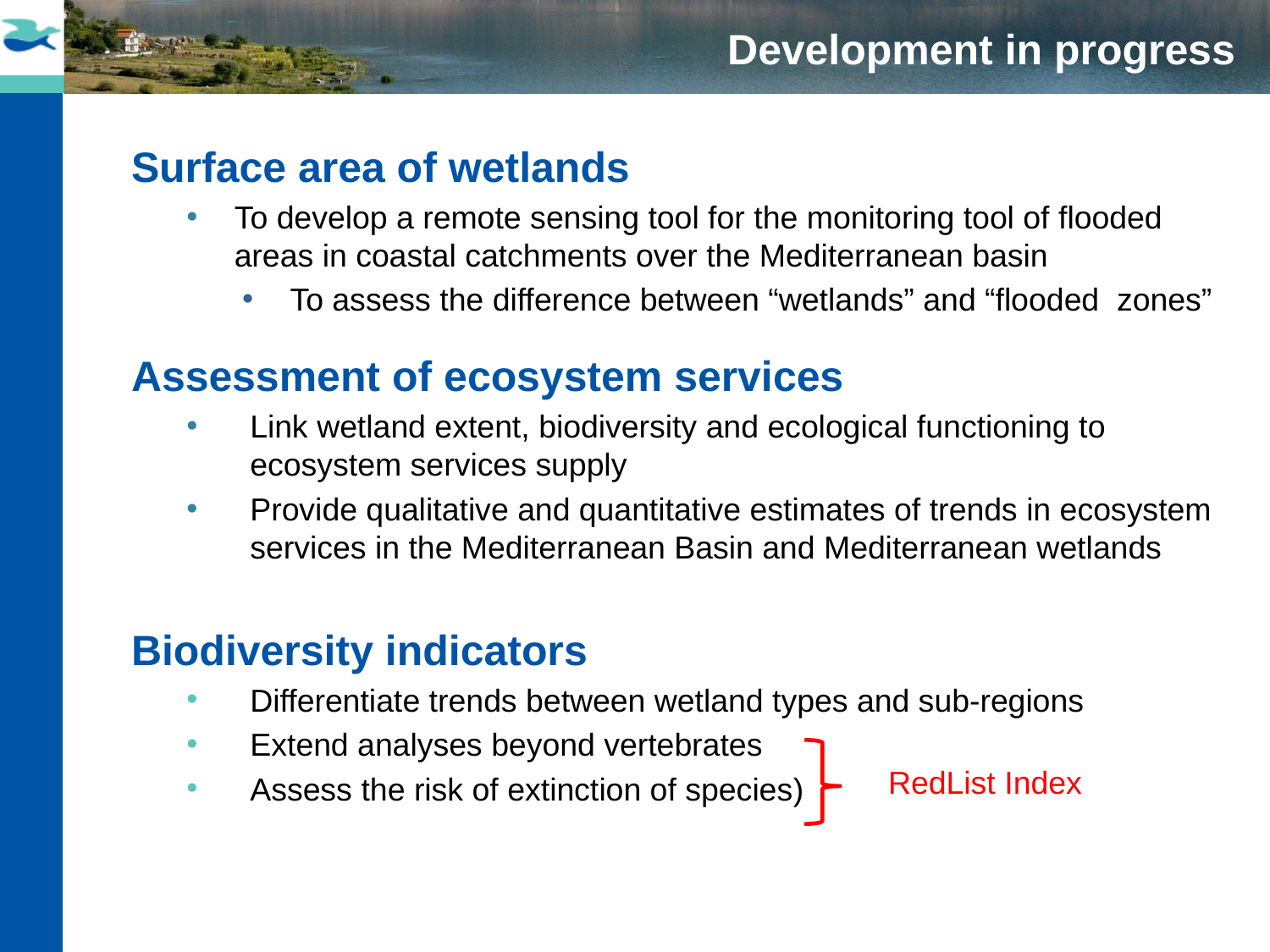

# Development in progress
Surface area of wetlands
To develop a remote sensing tool for the monitoring tool of flooded areas in coastal catchments over the Mediterranean basin
To assess the difference between “wetlands” and “flooded  zones”
Assessment of ecosystem services
Link wetland extent, biodiversity and ecological functioning to ecosystem services supply
Provide qualitative and quantitative estimates of trends in ecosystem services in the Mediterranean Basin and Mediterranean wetlands

Biodiversity indicators
Differentiate trends between wetland types and sub-regions
Extend analyses beyond vertebrates
Assess the risk of extinction of species)

RedList Index